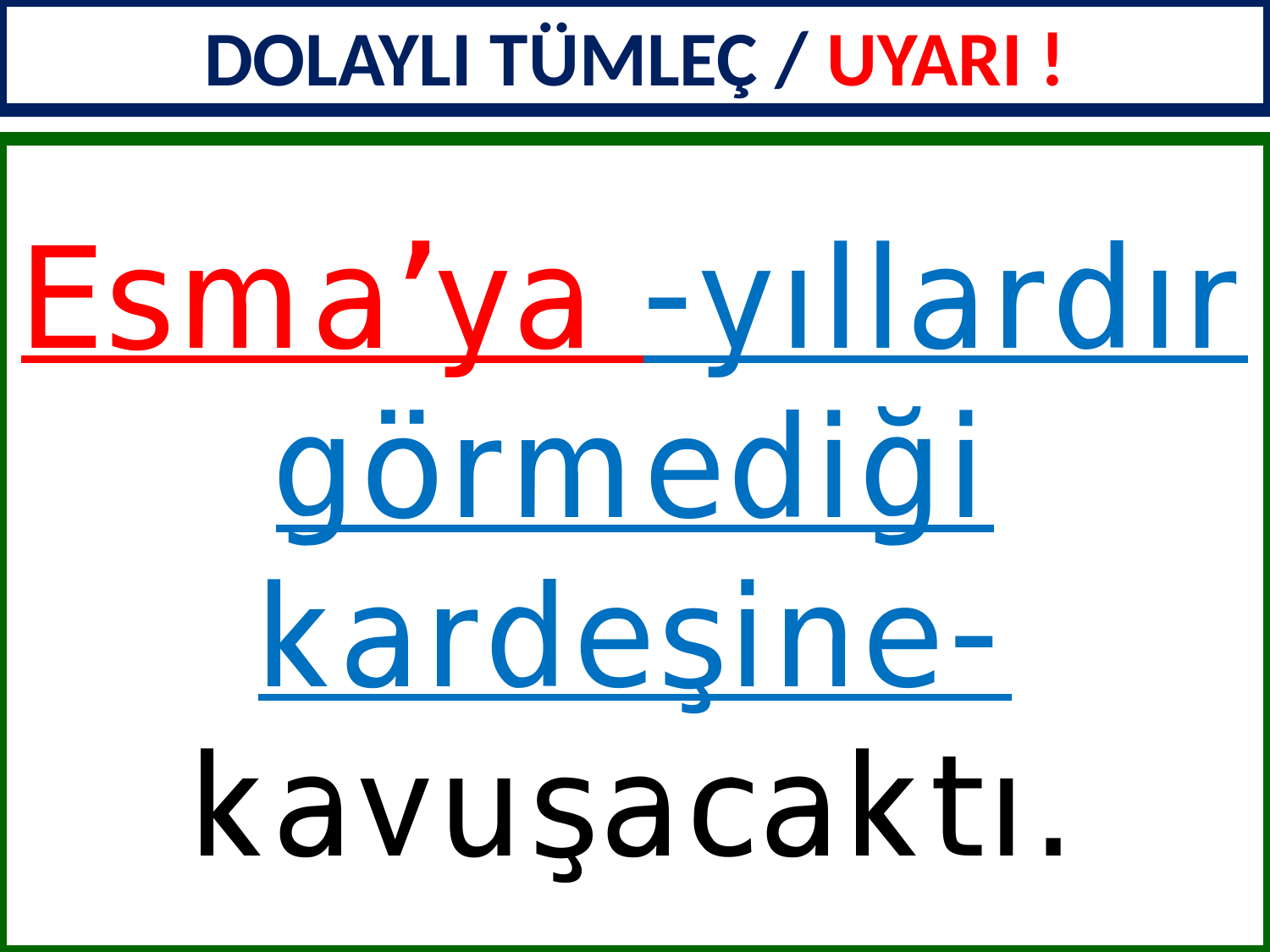

DOLAYLI TÜMLEÇ / UYARI !
Esma’ya -yıllardır görmediği kardeşine- kavuşacaktı.